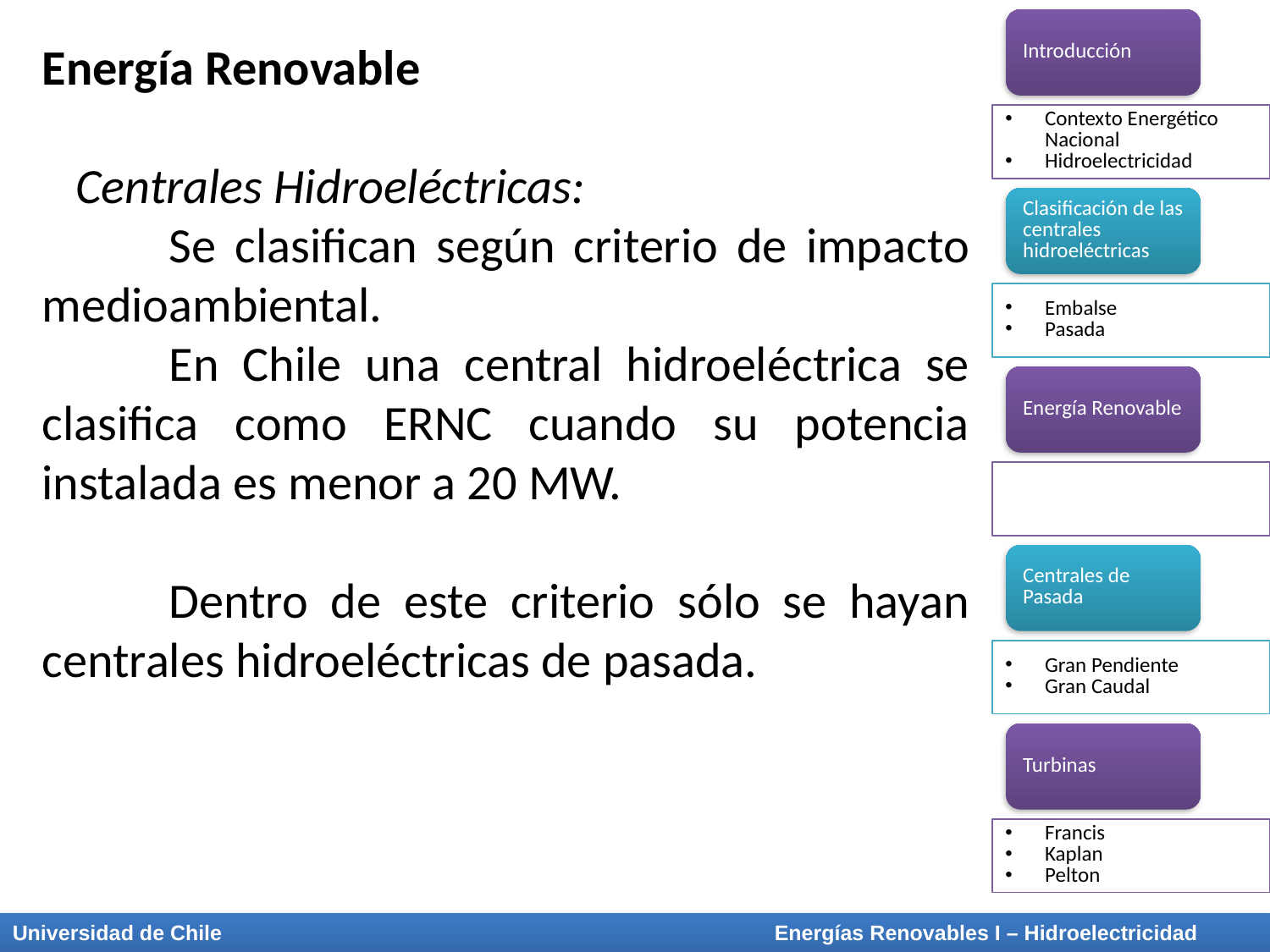

Introducción
Clasificación de las centrales hidroeléctricas
Energía Renovable
Turbinas
Embalse
Pasada
Centrales de Pasada
Gran Pendiente
Gran Caudal
Contexto Energético Nacional
Hidroelectricidad
Francis
Kaplan
Pelton
Energía Renovable

   Centrales Hidroeléctricas:
	Se clasifican según criterio de impacto medioambiental.
	En Chile una central hidroeléctrica se clasifica como ERNC cuando su potencia instalada es menor a 20 MW.

	Dentro de este criterio sólo se hayan centrales hidroeléctricas de pasada.

Universidad de Chile				         	Energías Renovables I – Hidroelectricidad